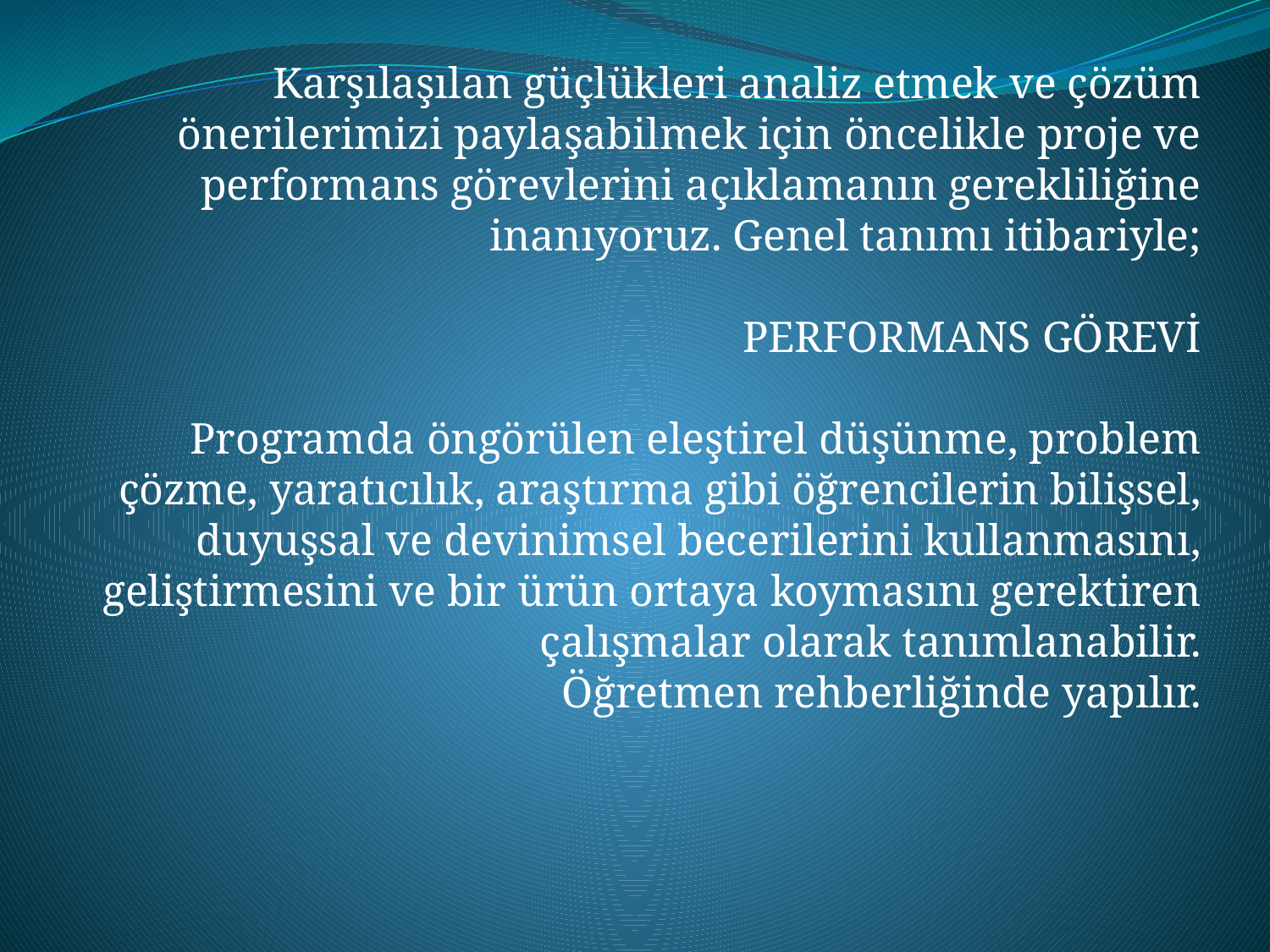

Karşılaşılan güçlükleri analiz etmek ve çözüm önerilerimizi paylaşabilmek için öncelikle proje ve performans görevlerini açıklamanın gerekliliğine inanıyoruz. Genel tanımı itibariyle;
 PERFORMANS GÖREVİ
      Programda öngörülen eleştirel düşünme, problem çözme, yaratıcılık, araştırma gibi öğrencilerin bilişsel, duyuşsal ve devinimsel becerilerini kullanmasını, geliştirmesini ve bir ürün ortaya koymasını gerektiren çalışmalar olarak tanımlanabilir.
     Öğretmen rehberliğinde yapılır.